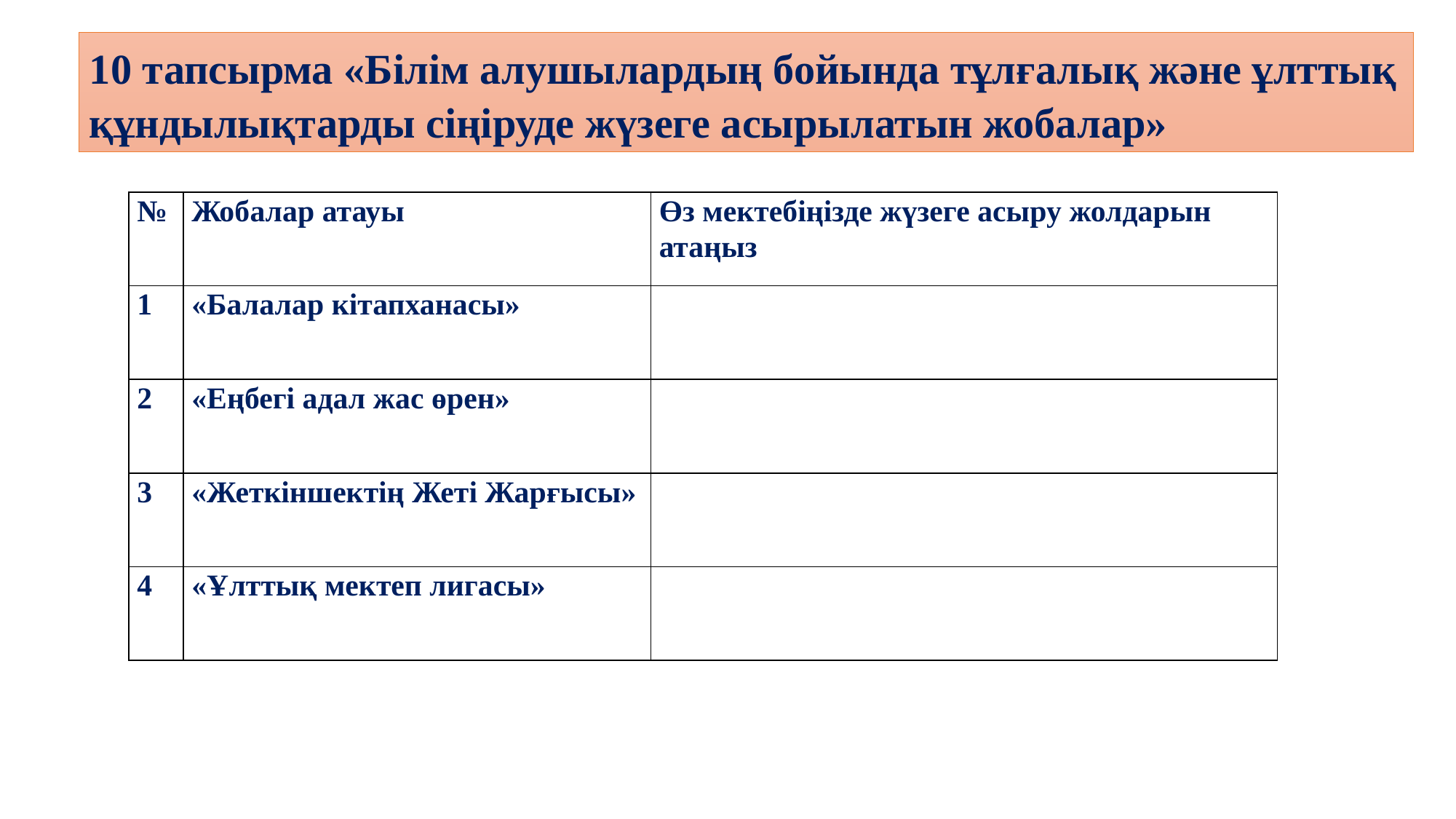

10 тапсырма «Білім алушылардың бойында тұлғалық және ұлттық құндылықтарды сіңіруде жүзеге асырылатын жобалар»
| № | Жобалар атауы | Өз мектебіңізде жүзеге асыру жолдарын атаңыз |
| --- | --- | --- |
| 1 | «Балалар кітапханасы» |  |
| 2 | «Еңбегі адал жас өрен» |  |
| 3 | «Жеткіншектің Жеті Жарғысы» |  |
| 4 | «Ұлттық мектеп лигасы» |  |